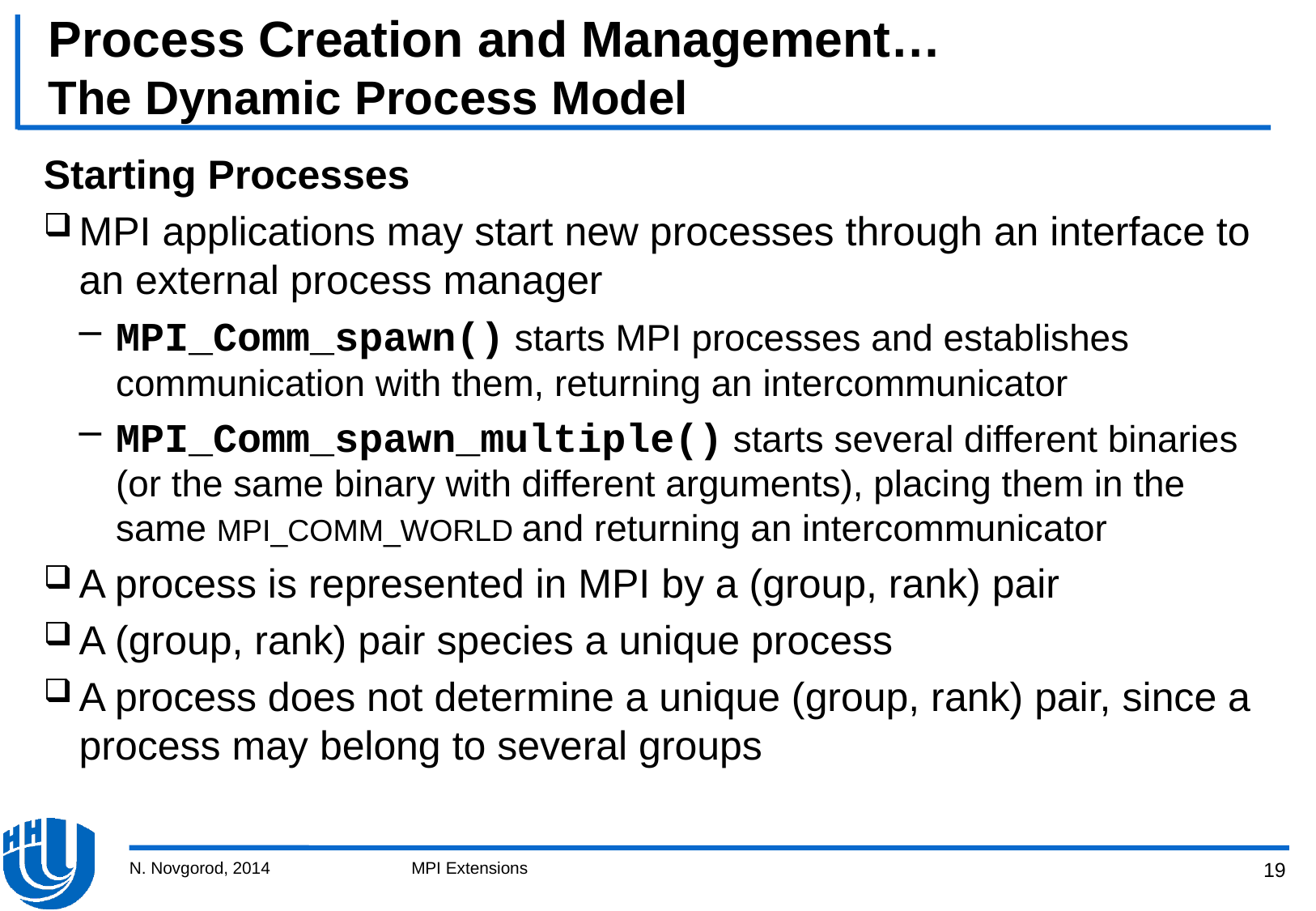

# Process Creation and Management… The Dynamic Process Model
Starting Processes
MPI applications may start new processes through an interface to an external process manager
MPI_Comm_spawn() starts MPI processes and establishes communication with them, returning an intercommunicator
MPI_Comm_spawn_multiple() starts several different binaries (or the same binary with different arguments), placing them in the same MPI_COMM_WORLD and returning an intercommunicator
A process is represented in MPI by a (group, rank) pair
A (group, rank) pair species a unique process
A process does not determine a unique (group, rank) pair, since a process may belong to several groups

N. Novgorod, 2014
MPI Extensions
19